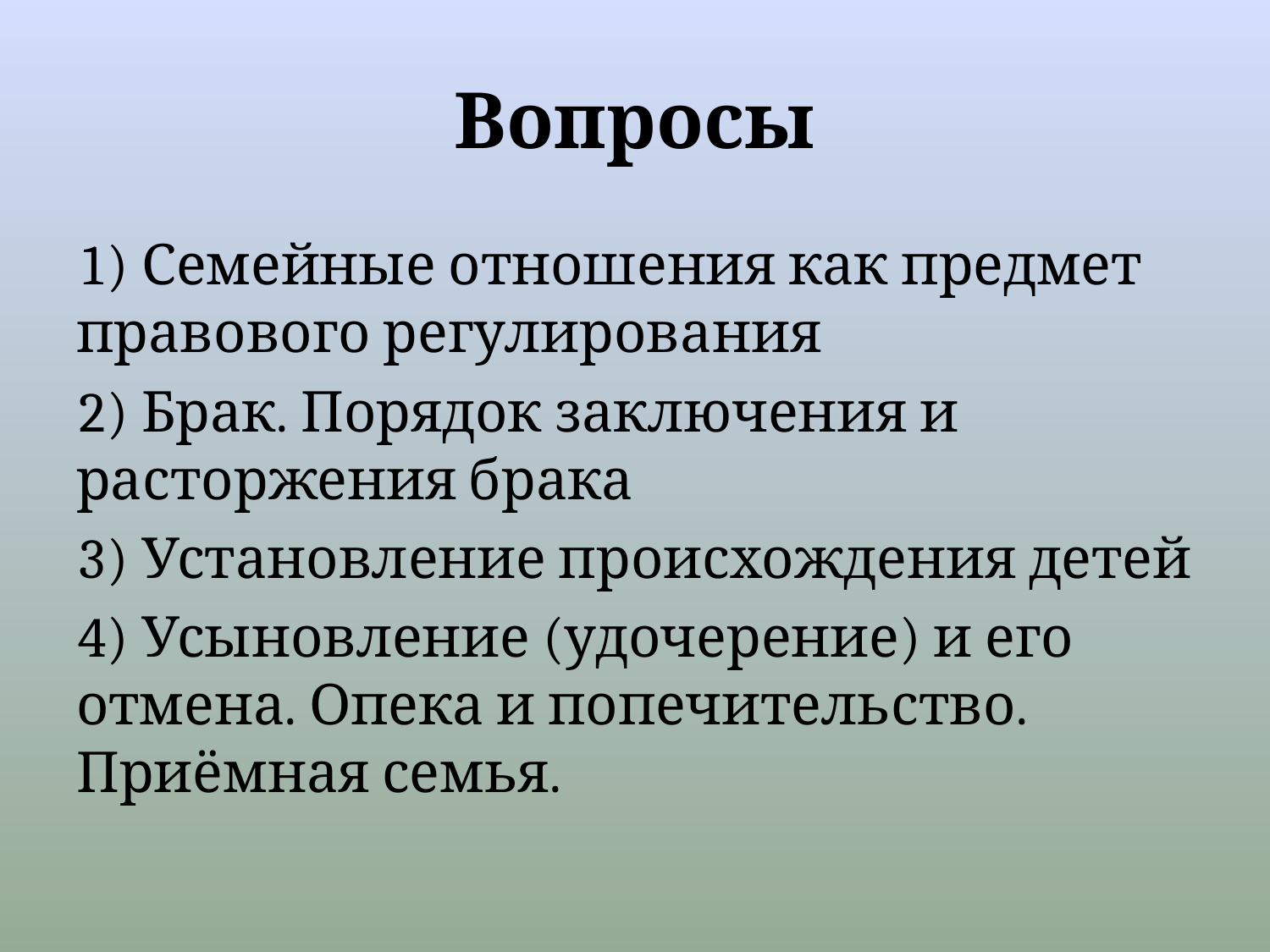

# Вопросы
1) Семейные отношения как предмет правового регулирования
2) Брак. Порядок заключения и расторжения брака
3) Установление происхождения детей
4) Усыновление (удочерение) и его отмена. Опека и попечительство. Приёмная семья.